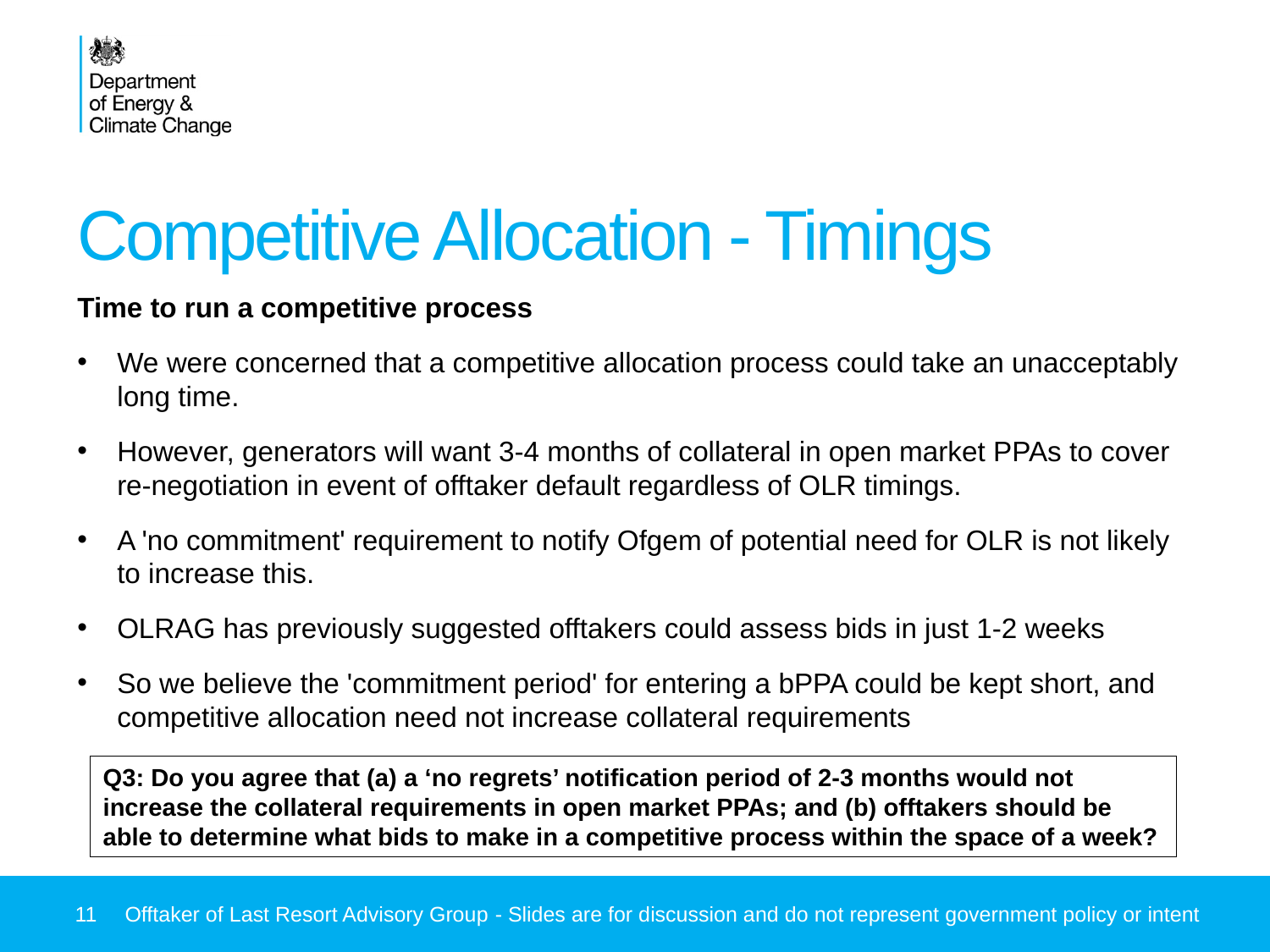

# Competitive Allocation - Timings
Time to run a competitive process
We were concerned that a competitive allocation process could take an unacceptably long time.
However, generators will want 3-4 months of collateral in open market PPAs to cover re-negotiation in event of offtaker default regardless of OLR timings.
A 'no commitment' requirement to notify Ofgem of potential need for OLR is not likely to increase this.
OLRAG has previously suggested offtakers could assess bids in just 1-2 weeks
So we believe the 'commitment period' for entering a bPPA could be kept short, and competitive allocation need not increase collateral requirements
Q3: Do you agree that (a) a ‘no regrets’ notification period of 2-3 months would not increase the collateral requirements in open market PPAs; and (b) offtakers should be able to determine what bids to make in a competitive process within the space of a week?
11
Offtaker of Last Resort Advisory Group - Slides are for discussion and do not represent government policy or intent